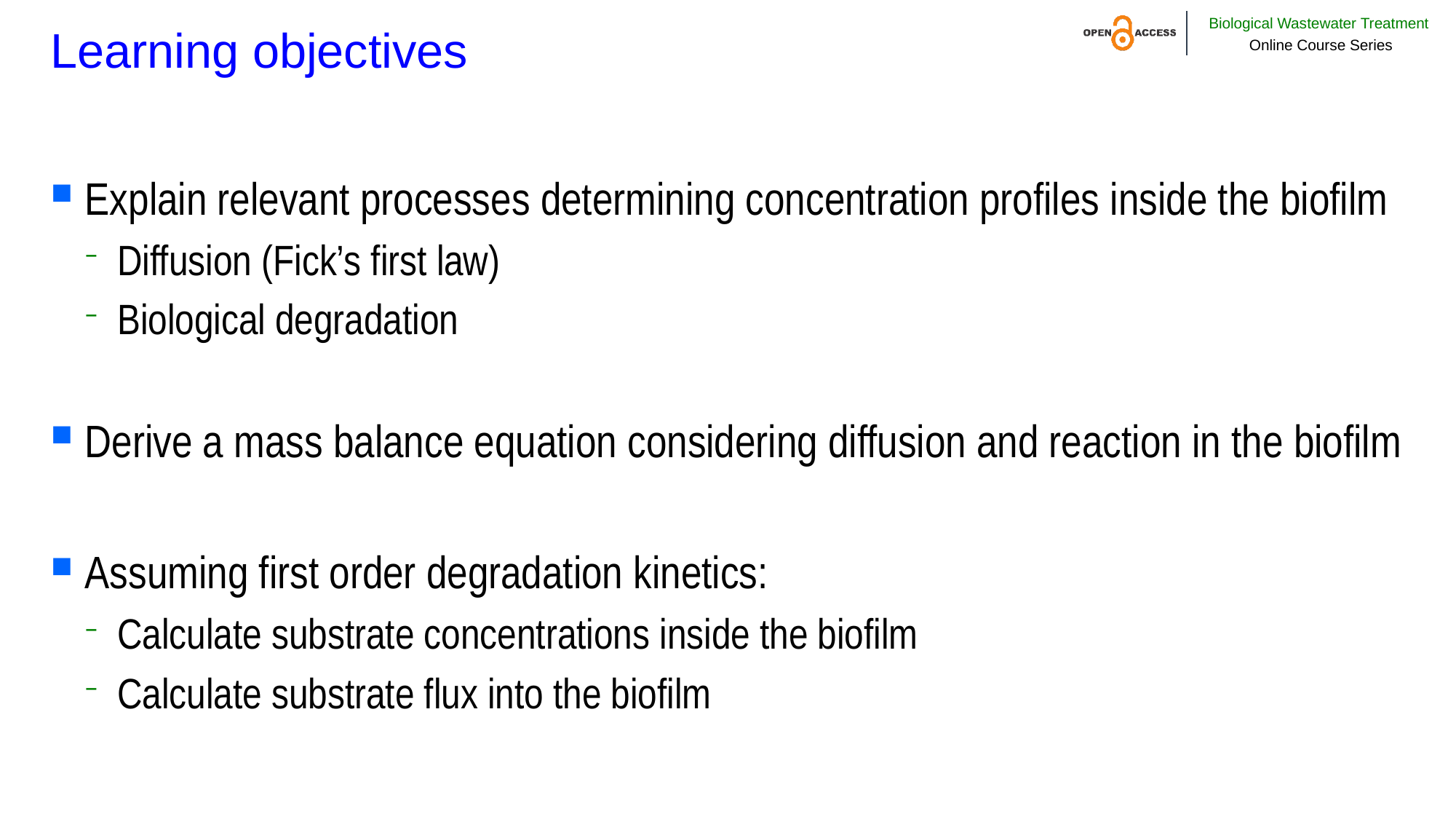

# Learning objectives

Explain relevant processes determining concentration profiles inside the biofilm
Diffusion (Fick’s first law)
Biological degradation

Derive a mass balance equation considering diffusion and reaction in the biofilm

Assuming first order degradation kinetics:
Calculate substrate concentrations inside the biofilm
Calculate substrate flux into the biofilm